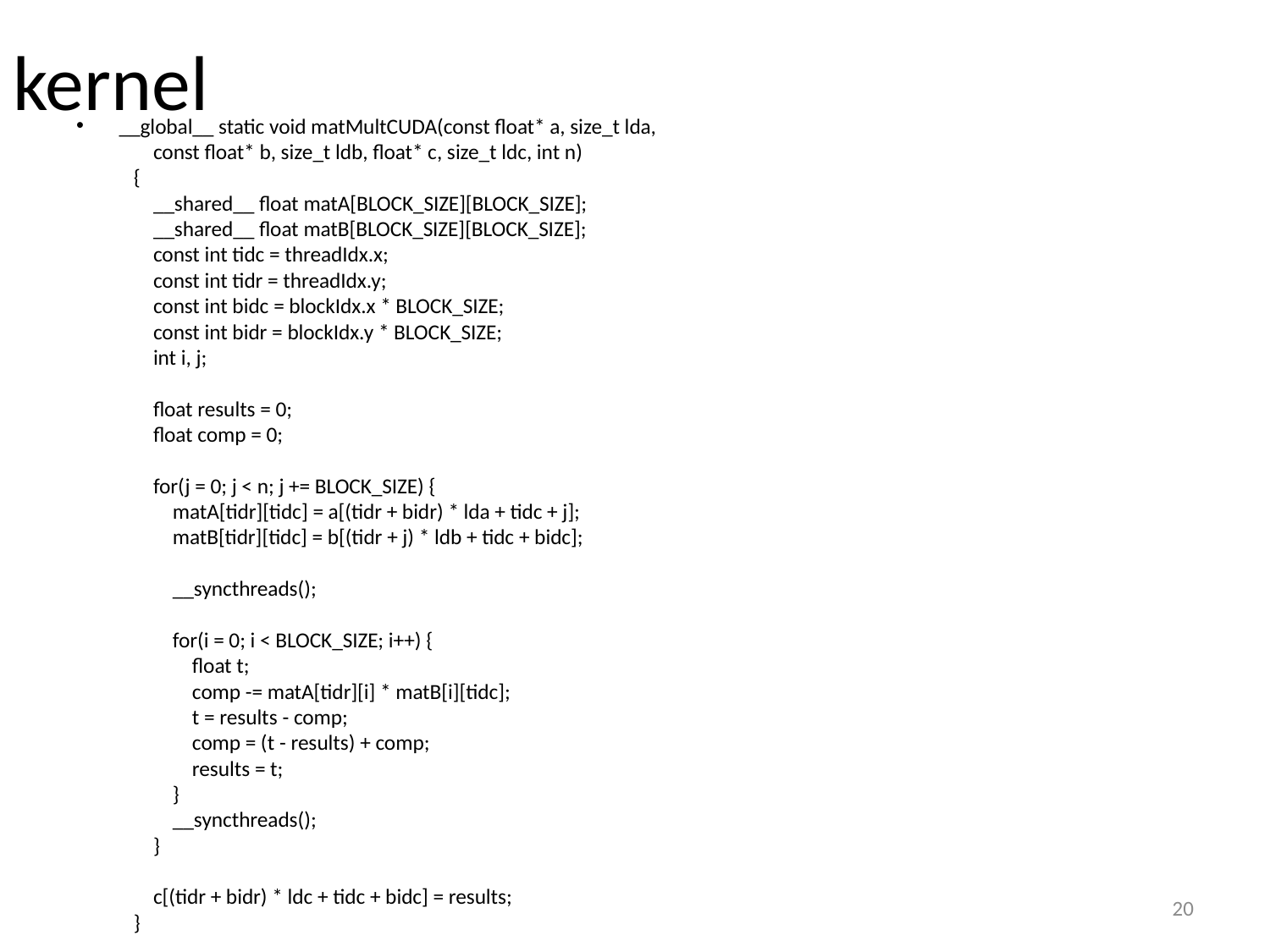

# kernel
 __global__ static void matMultCUDA(const float* a, size_t lda,
        const float* b, size_t ldb, float* c, size_t ldc, int n)
    {
        __shared__ float matA[BLOCK_SIZE][BLOCK_SIZE];
        __shared__ float matB[BLOCK_SIZE][BLOCK_SIZE];
        const int tidc = threadIdx.x;
        const int tidr = threadIdx.y;
        const int bidc = blockIdx.x * BLOCK_SIZE;
        const int bidr = blockIdx.y * BLOCK_SIZE;
        int i, j;
        float results = 0;
        float comp = 0;
        for(j = 0; j < n; j += BLOCK_SIZE) {
            matA[tidr][tidc] = a[(tidr + bidr) * lda + tidc + j];
            matB[tidr][tidc] = b[(tidr + j) * ldb + tidc + bidc];
            __syncthreads();
            for(i = 0; i < BLOCK_SIZE; i++) {
                float t;
                comp -= matA[tidr][i] * matB[i][tidc];
                t = results - comp;
                comp = (t - results) + comp;
                results = t;
            }
            __syncthreads();
        }
        c[(tidr + bidr) * ldc + tidc + bidc] = results;
    }
20